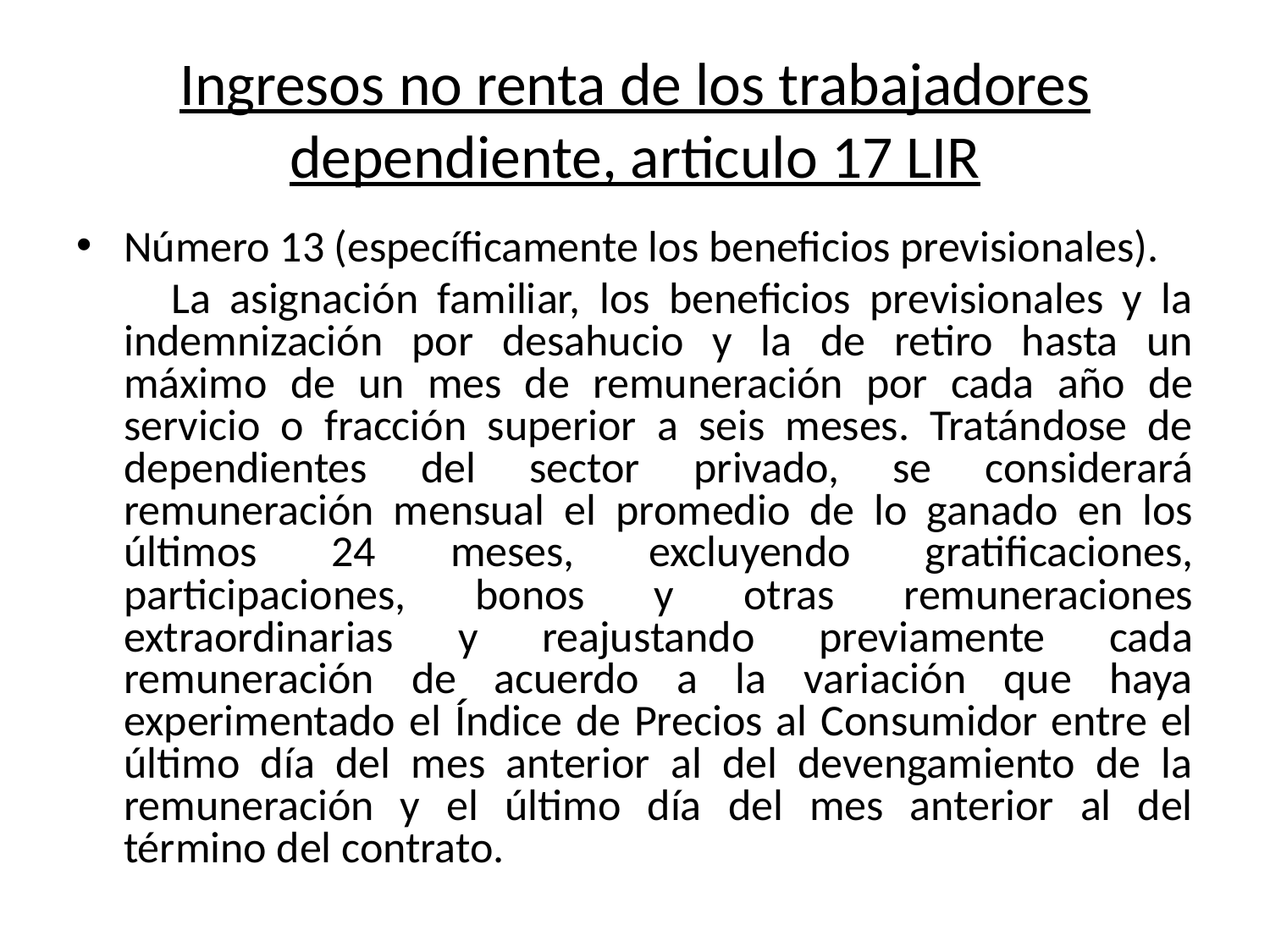

# Ingresos no renta de los trabajadores dependiente, articulo 17 LIR
Número 13 (específicamente los beneficios previsionales).
     La asignación familiar, los beneficios previsionales y la indemnización por desahucio y la de retiro hasta un máximo de un mes de remuneración por cada año de servicio o fracción superior a seis meses. Tratándose de dependientes del sector privado, se considerará remuneración mensual el promedio de lo ganado en los últimos 24 meses, excluyendo gratificaciones, participaciones, bonos y otras remuneraciones extraordinarias y reajustando previamente cada remuneración de acuerdo a la variación que haya experimentado el Índice de Precios al Consumidor entre el último día del mes anterior al del devengamiento de la remuneración y el último día del mes anterior al del término del contrato.